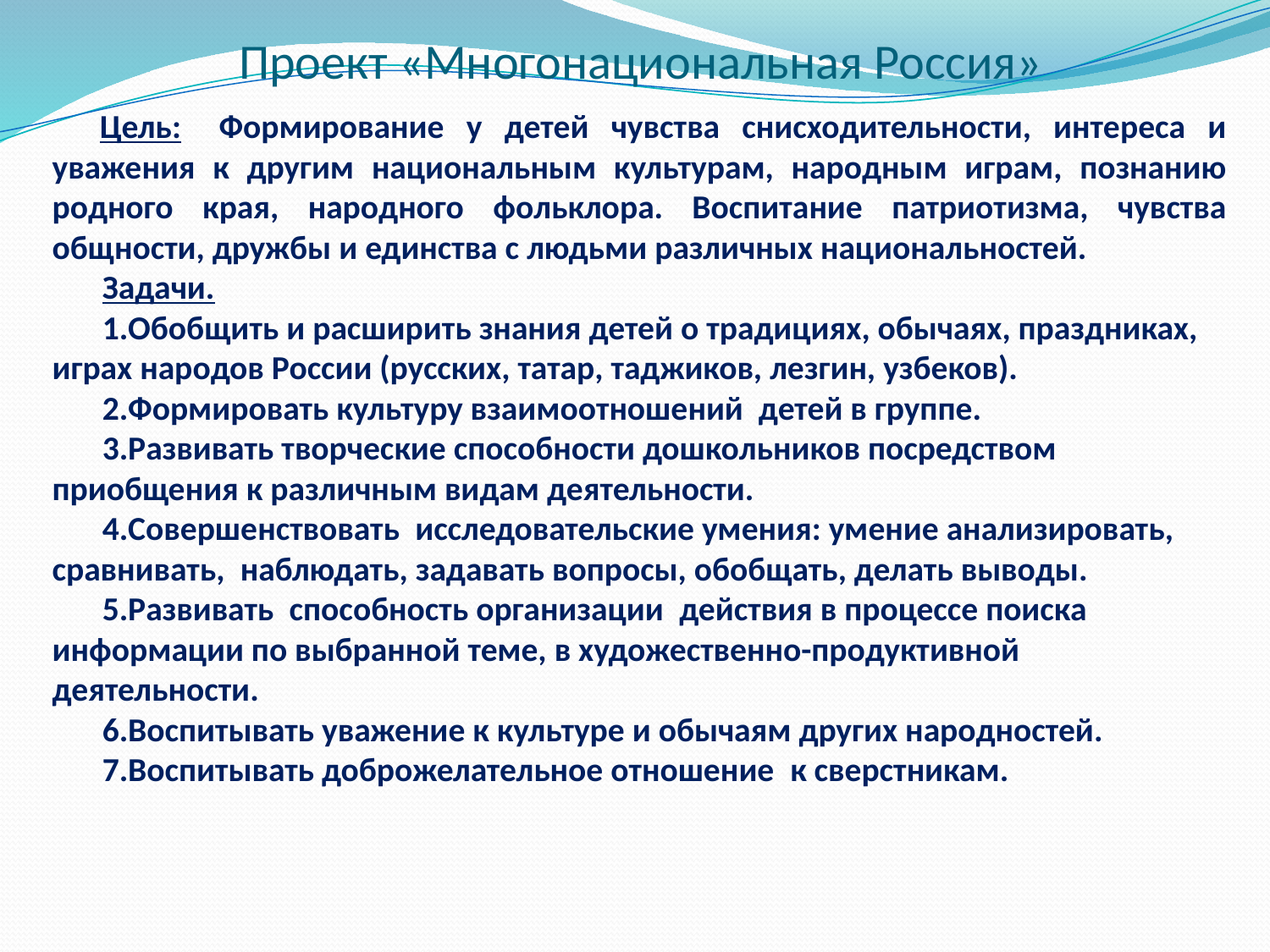

# Проект «Многонациональная Россия»
Цель:   Формирование у детей чувства снисходительности, интереса и уважения к другим национальным культурам, народным играм, познанию родного края, народного фольклора. Воспитание патриотизма, чувства общности, дружбы и единства с людьми различных национальностей.
Задачи.
Обобщить и расширить знания детей о традициях, обычаях, праздниках, играх народов России (русских, татар, таджиков, лезгин, узбеков).
Формировать культуру взаимоотношений  детей в группе.
Развивать творческие способности дошкольников посредством приобщения к различным видам деятельности.
Совершенствовать  исследовательские умения: умение анализировать, сравнивать,  наблюдать, задавать вопросы, обобщать, делать выводы.
Развивать  способность организации  действия в процессе поиска информации по выбранной теме, в художественно-продуктивной деятельности.
Воспитывать уважение к культуре и обычаям других народностей.
Воспитывать доброжелательное отношение  к сверстникам.